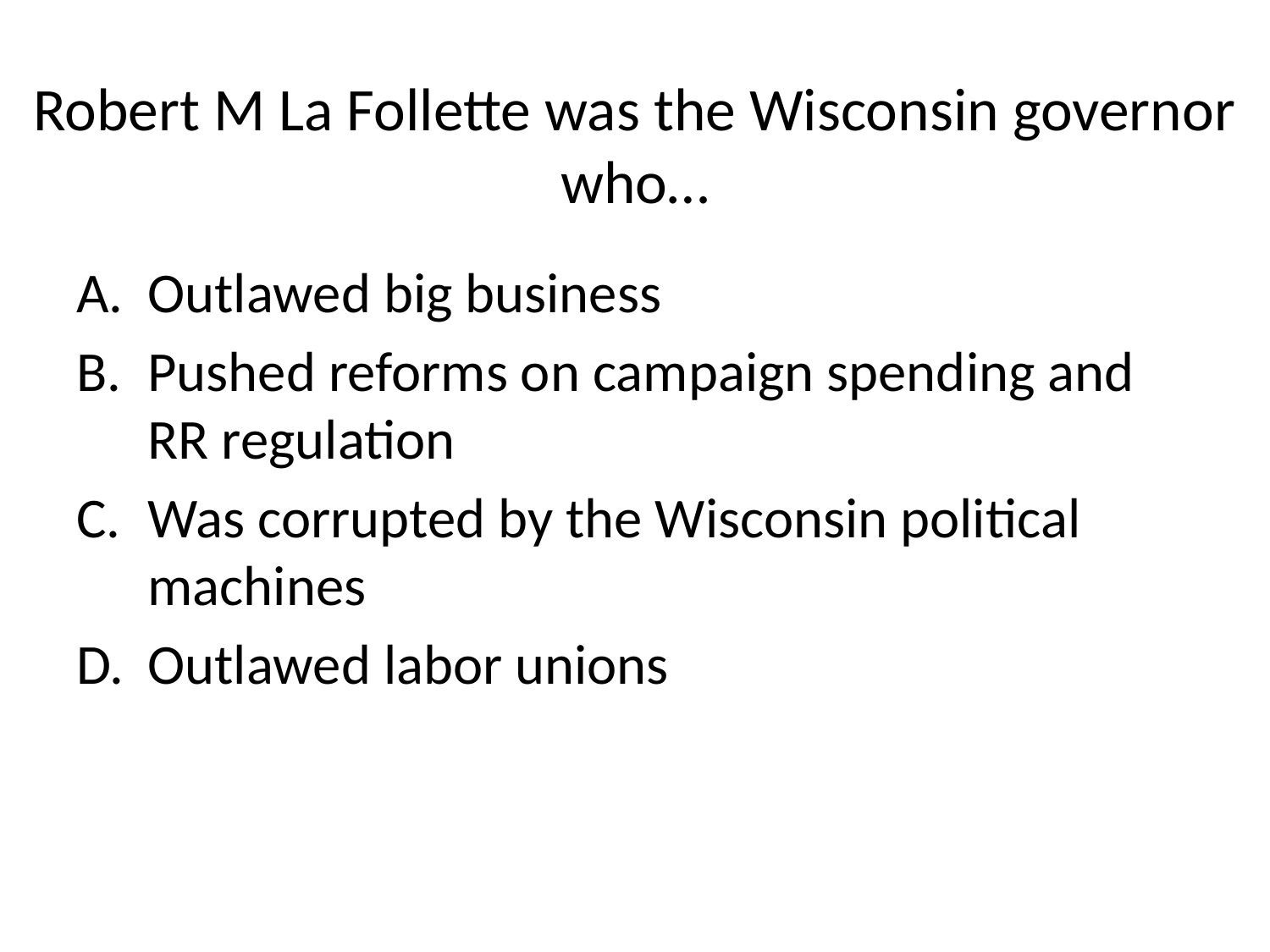

# Robert M La Follette was the Wisconsin governor who…
Outlawed big business
Pushed reforms on campaign spending and RR regulation
Was corrupted by the Wisconsin political machines
Outlawed labor unions